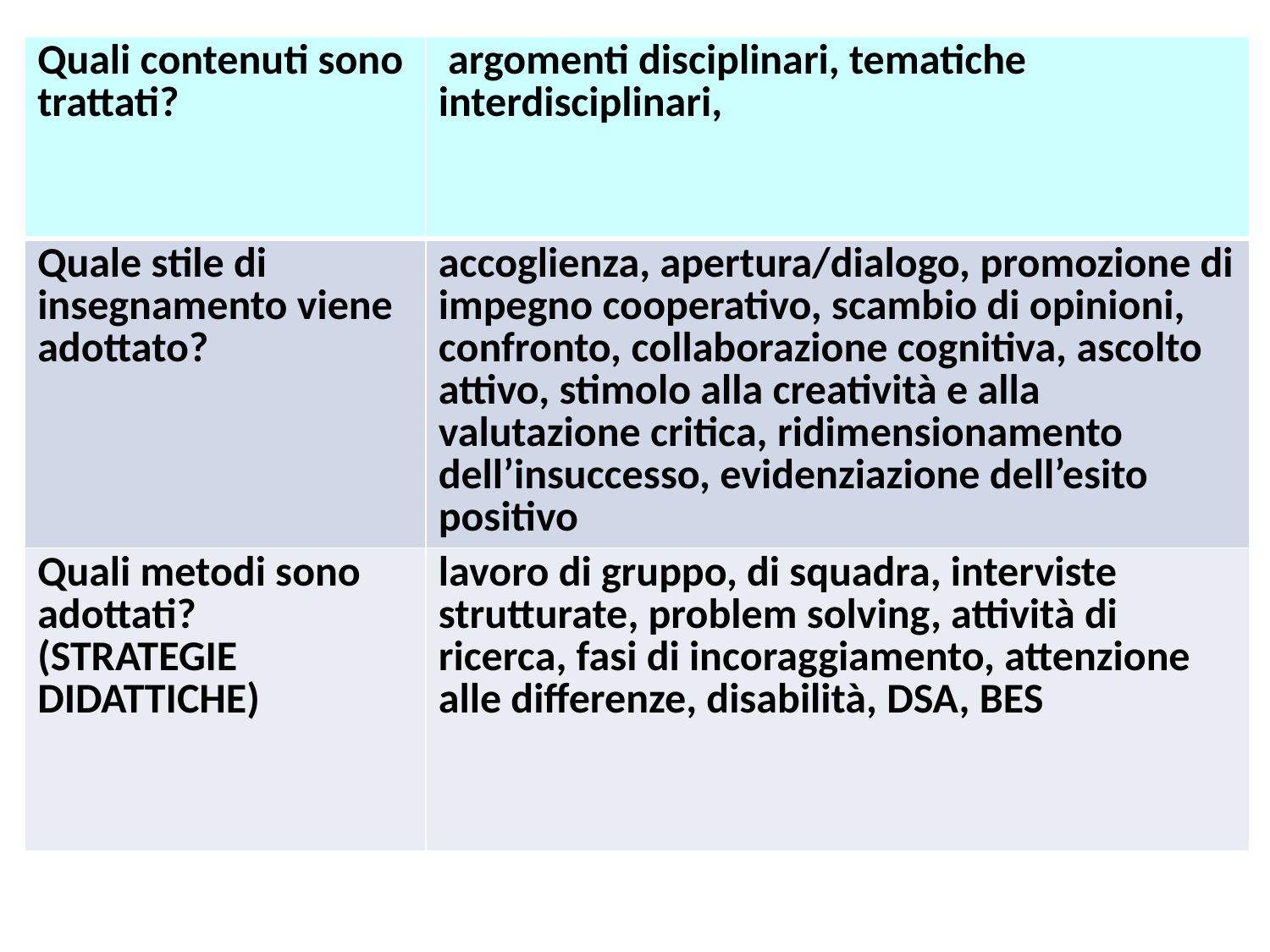

| Quali contenuti sono trattati? | argomenti disciplinari, tematiche interdisciplinari, |
| --- | --- |
| Quale stile di insegnamento viene adottato? | accoglienza, apertura/dialogo, promozione di impegno cooperativo, scambio di opinioni, confronto, collaborazione cognitiva, ascolto attivo, stimolo alla creatività e alla valutazione critica, ridimensionamento dell’insuccesso, evidenziazione dell’esito positivo |
| Quali metodi sono adottati? (STRATEGIE DIDATTICHE) | lavoro di gruppo, di squadra, interviste strutturate, problem solving, attività di ricerca, fasi di incoraggiamento, attenzione alle differenze, disabilità, DSA, BES |